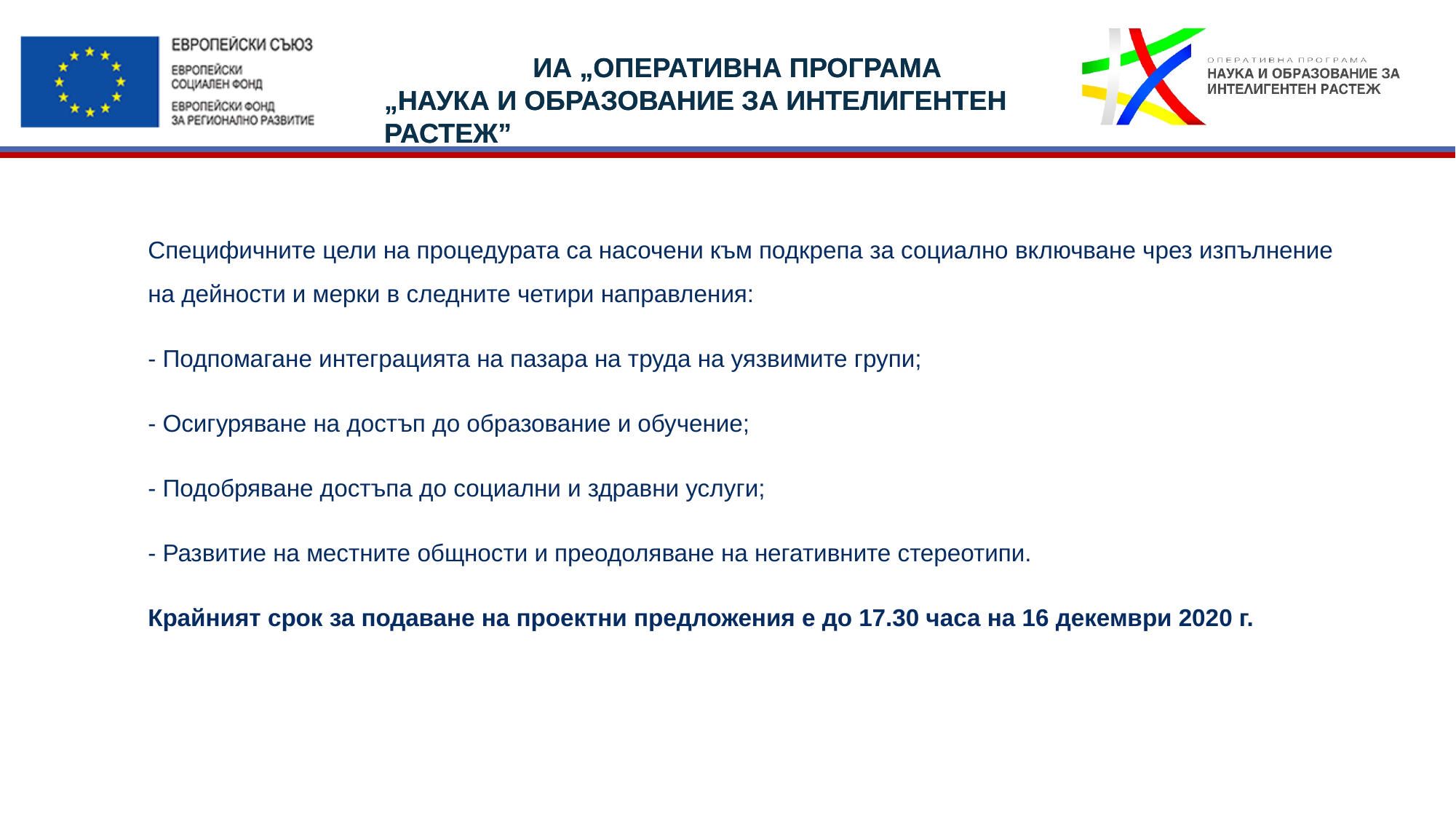

Специфичните цели на процедурата са насочени към подкрепа за социално включване чрез изпълнение на дейности и мерки в следните четири направления:
- Подпомагане интеграцията на пазара на труда на уязвимите групи;
- Осигуряване на достъп до образование и обучение;
- Подобряване достъпа до социални и здравни услуги;
- Развитие на местните общности и преодоляване на негативните стереотипи.
Крайният срок за подаване на проектни предложения е до 17.30 часа на 16 декември 2020 г.